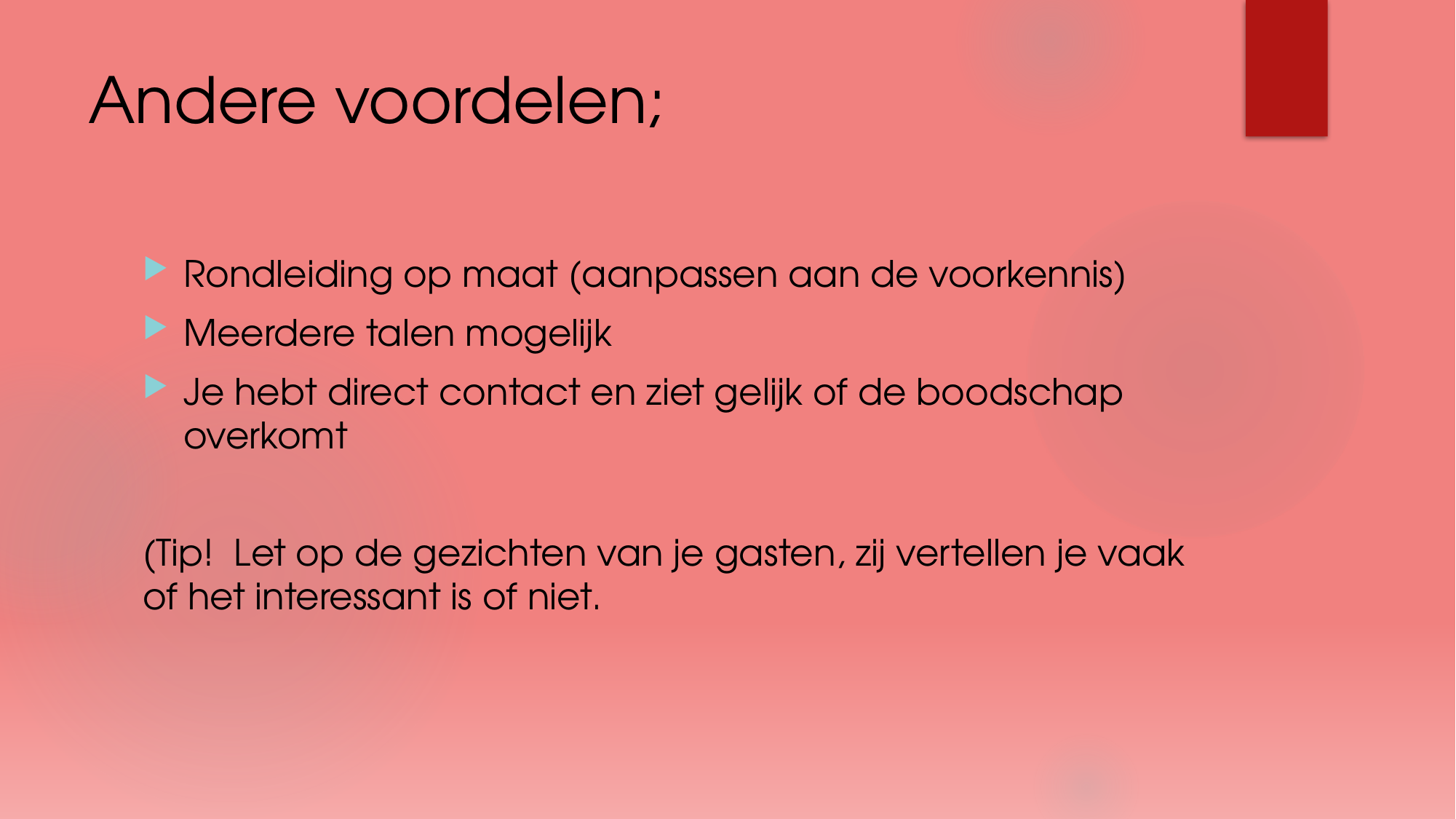

# Andere voordelen;
Rondleiding op maat (aanpassen aan de voorkennis)
Meerdere talen mogelijk
Je hebt direct contact en ziet gelijk of de boodschap overkomt

(Tip!  Let op de gezichten van je gasten, zij vertellen je vaak of het interessant is of niet.